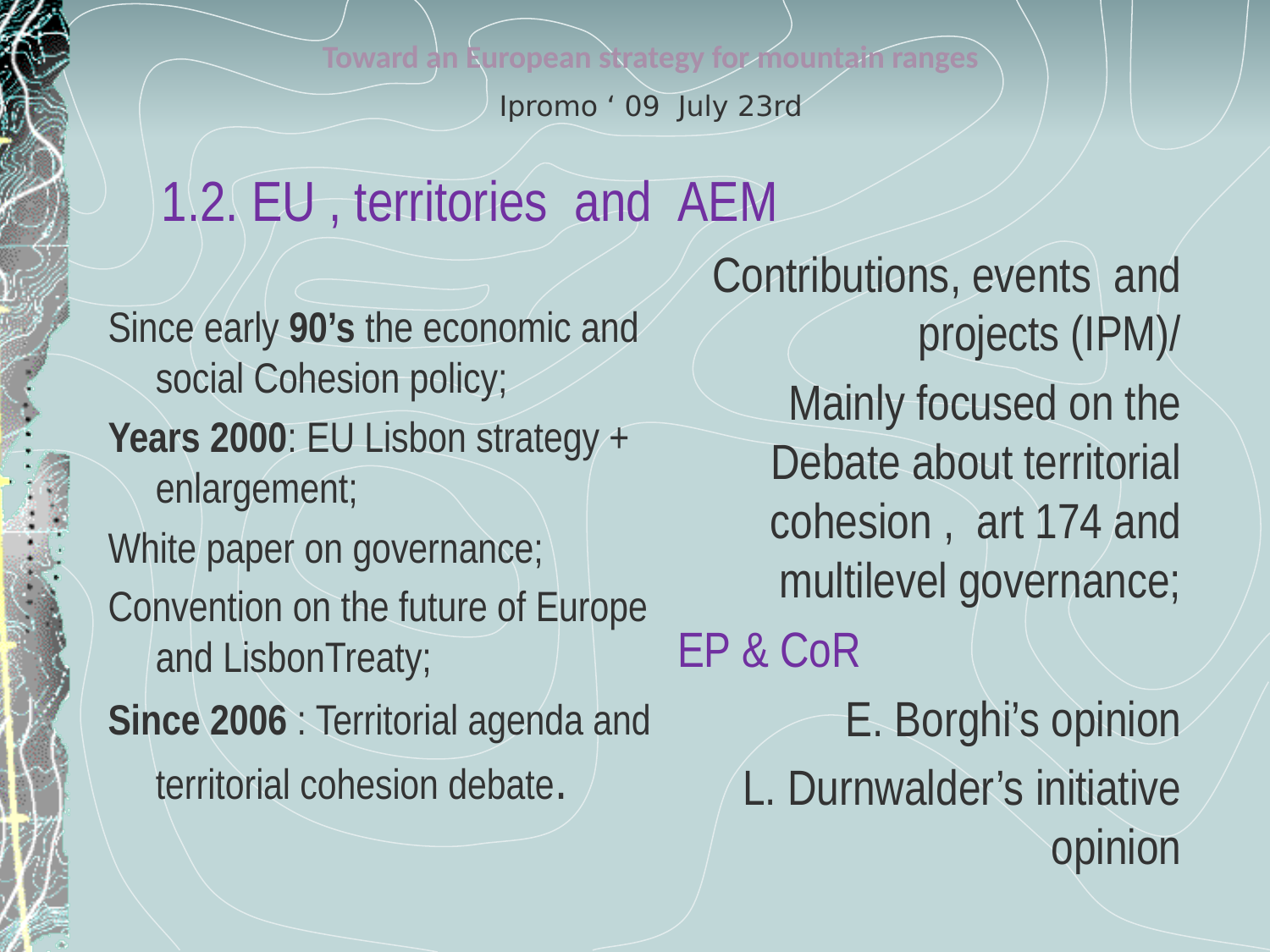

Toward an European strategy for mountain ranges
Ipromo ‘ 09  July 23rd
1.2. EU , territories  and

Since early 90’s the economic and social Cohesion policy;
Years 2000: EU Lisbon strategy + enlargement;
White paper on governance;
Convention on the future of Europe and LisbonTreaty;
Since 2006 : Territorial agenda and territorial cohesion debate.

AEM
Contributions, events  and projects (IPM)/
Mainly focused on the Debate about territorial cohesion ,  art 174 and multilevel governance;
EP & CoR
E. Borghi’s opinion
L. Durnwalder’s initiative opinion